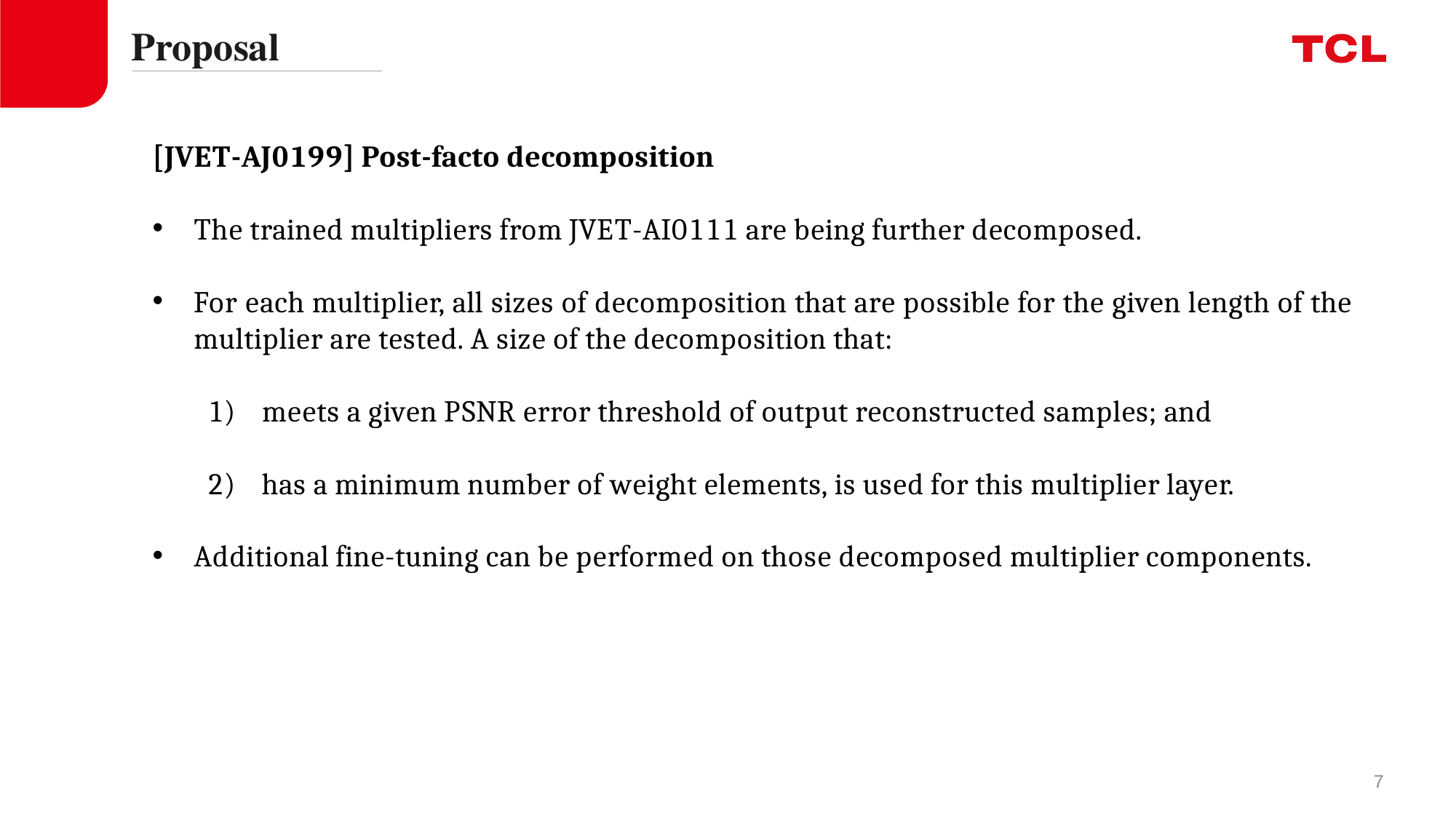

Proposal
[JVET-AJ0199] Post-facto decomposition
The trained multipliers from JVET-AI0111 are being further decomposed.
For each multiplier, all sizes of decomposition that are possible for the given length of the multiplier are tested. A size of the decomposition that:
meets a given PSNR error threshold of output reconstructed samples; and
has a minimum number of weight elements, is used for this multiplier layer.
Additional fine-tuning can be performed on those decomposed multiplier components.
7